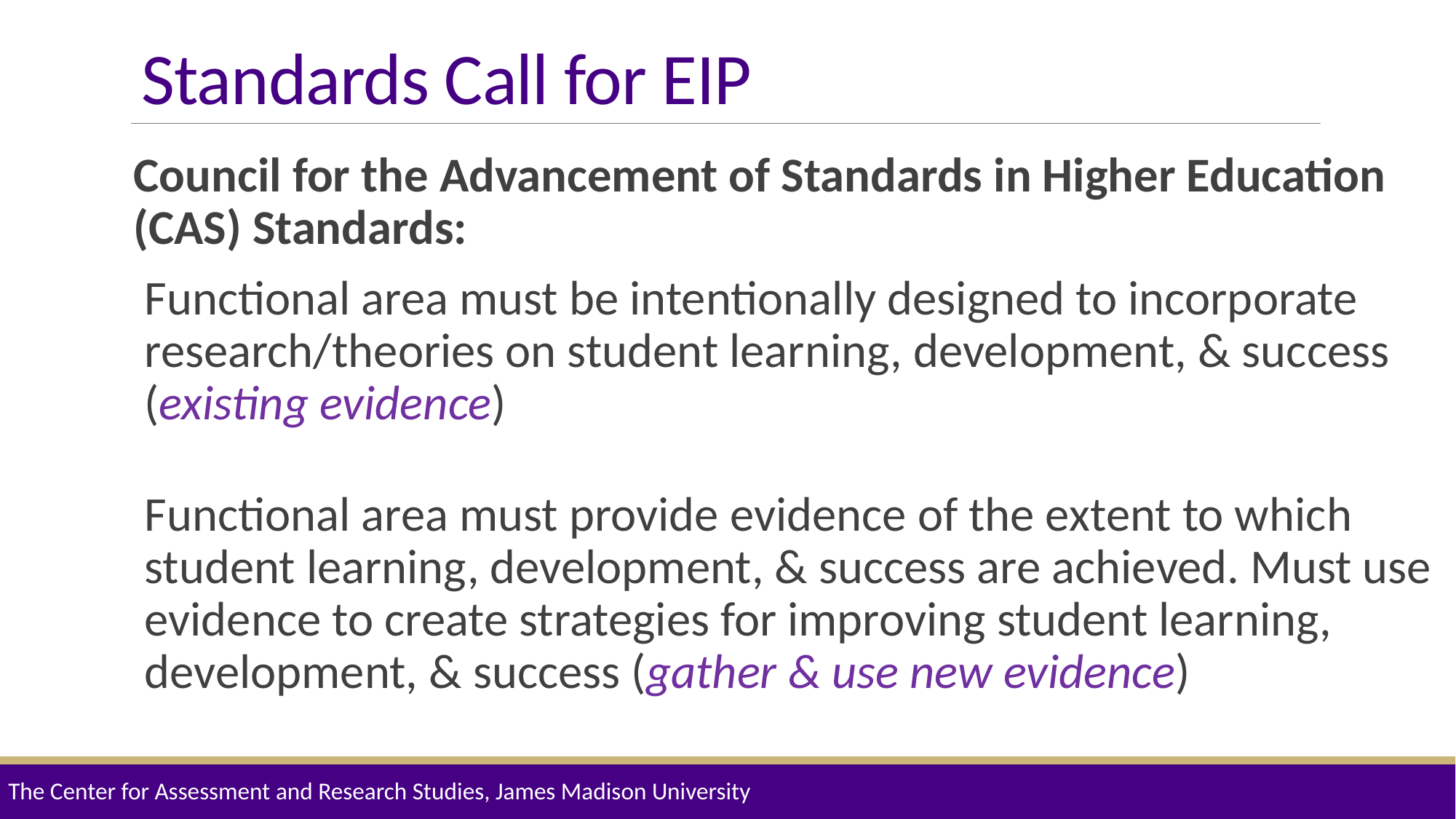

# Standards Call for EIP
Council for the Advancement of Standards in Higher Education (CAS) Standards:
Functional area must be intentionally designed to incorporate research/theories on student learning, development, & success (existing evidence)

Functional area must provide evidence of the extent to which student learning, development, & success are achieved. Must use evidence to create strategies for improving student learning, development, & success (gather & use new evidence)

The Center for Assessment and Research Studies, James Madison University